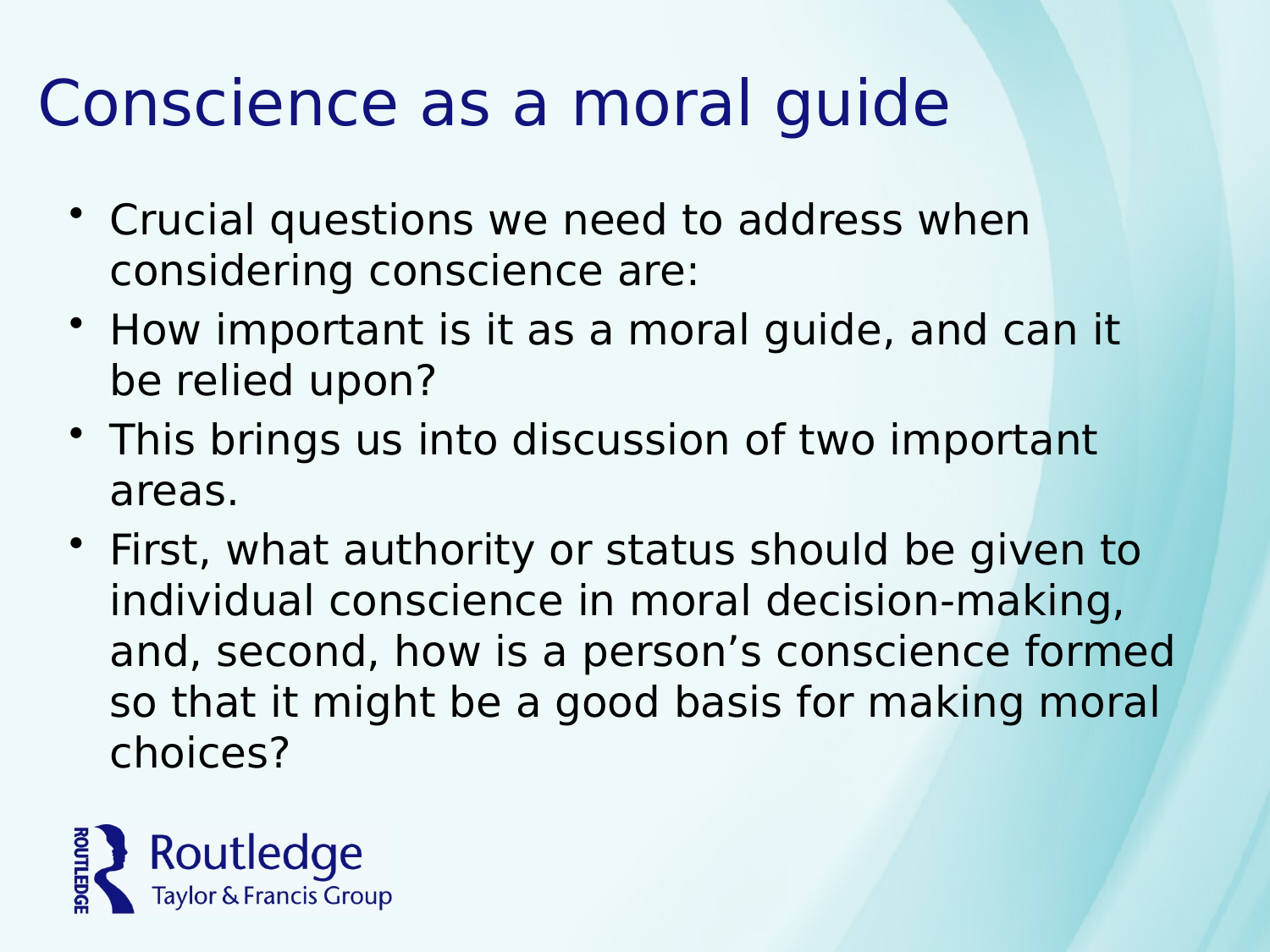

# Conscience as a moral guide
Crucial questions we need to address when considering conscience are:
How important is it as a moral guide, and can it be relied upon?
This brings us into discussion of two important areas.
First, what authority or status should be given to individual conscience in moral decision-making, and, second, how is a person’s conscience formed so that it might be a good basis for making moral choices?